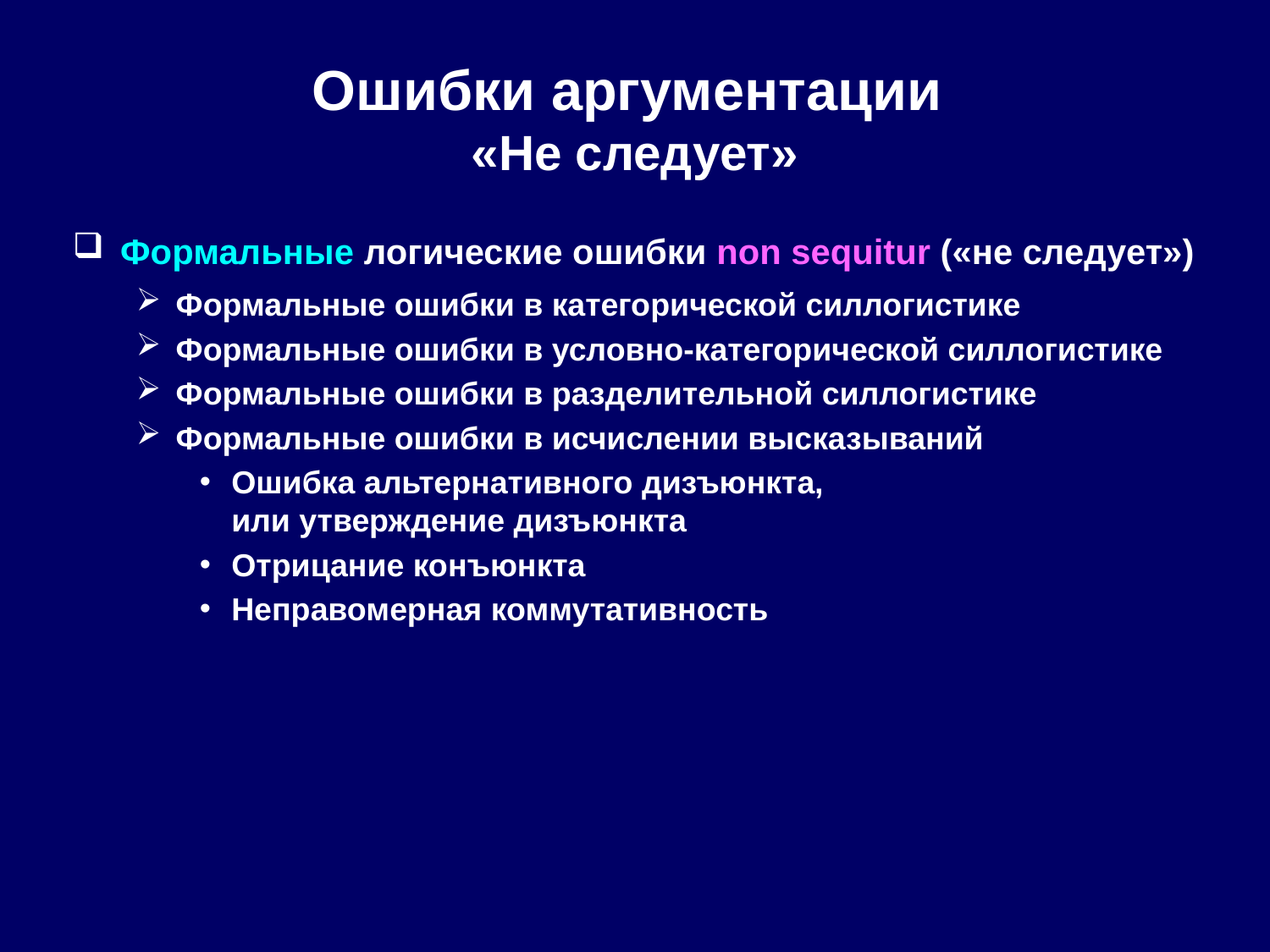

# Ошибки аргументации «Не следует»
Формальные логические ошибки non sequitur («не следует»)
Формальные ошибки в категорической силлогистике
Формальные ошибки в условно-категорической силлогистике
Формальные ошибки в разделительной силлогистике
Формальные ошибки в исчислении высказываний
Ошибка альтернативного дизъюнкта,
или утверждение дизъюнкта
Отрицание конъюнкта
Неправомерная коммутативность